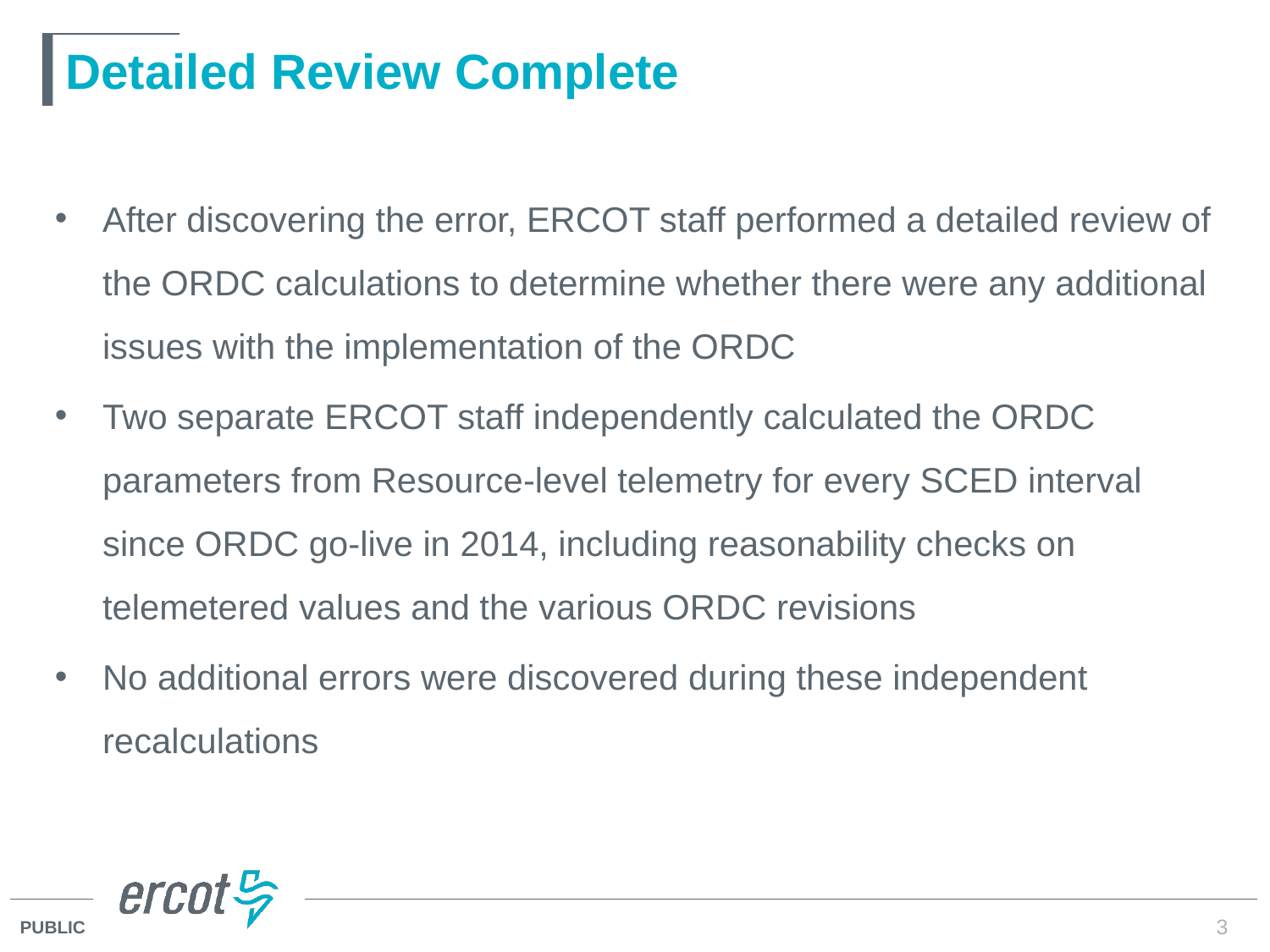

# Detailed Review Complete
After discovering the error, ERCOT staff performed a detailed review of the ORDC calculations to determine whether there were any additional issues with the implementation of the ORDC
Two separate ERCOT staff independently calculated the ORDC parameters from Resource-level telemetry for every SCED interval since ORDC go-live in 2014, including reasonability checks on telemetered values and the various ORDC revisions
No additional errors were discovered during these independent recalculations
3